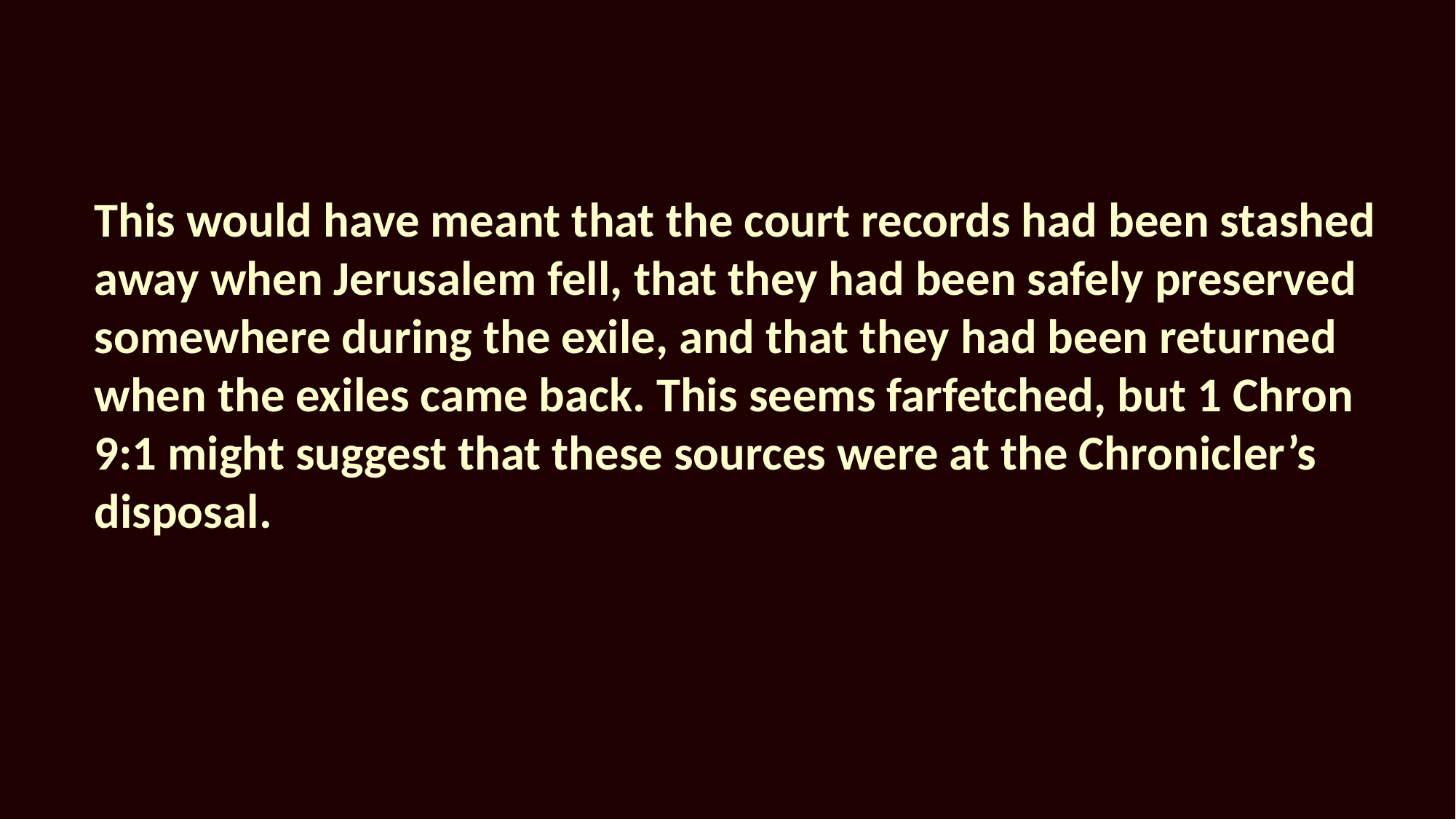

This would have meant that the court records had been stashed away when Jerusalem fell, that they had been safely preserved somewhere during the exile, and that they had been returned when the exiles came back. This seems farfetched, but 1 Chron 9:1 might suggest that these sources were at the Chronicler’s disposal.